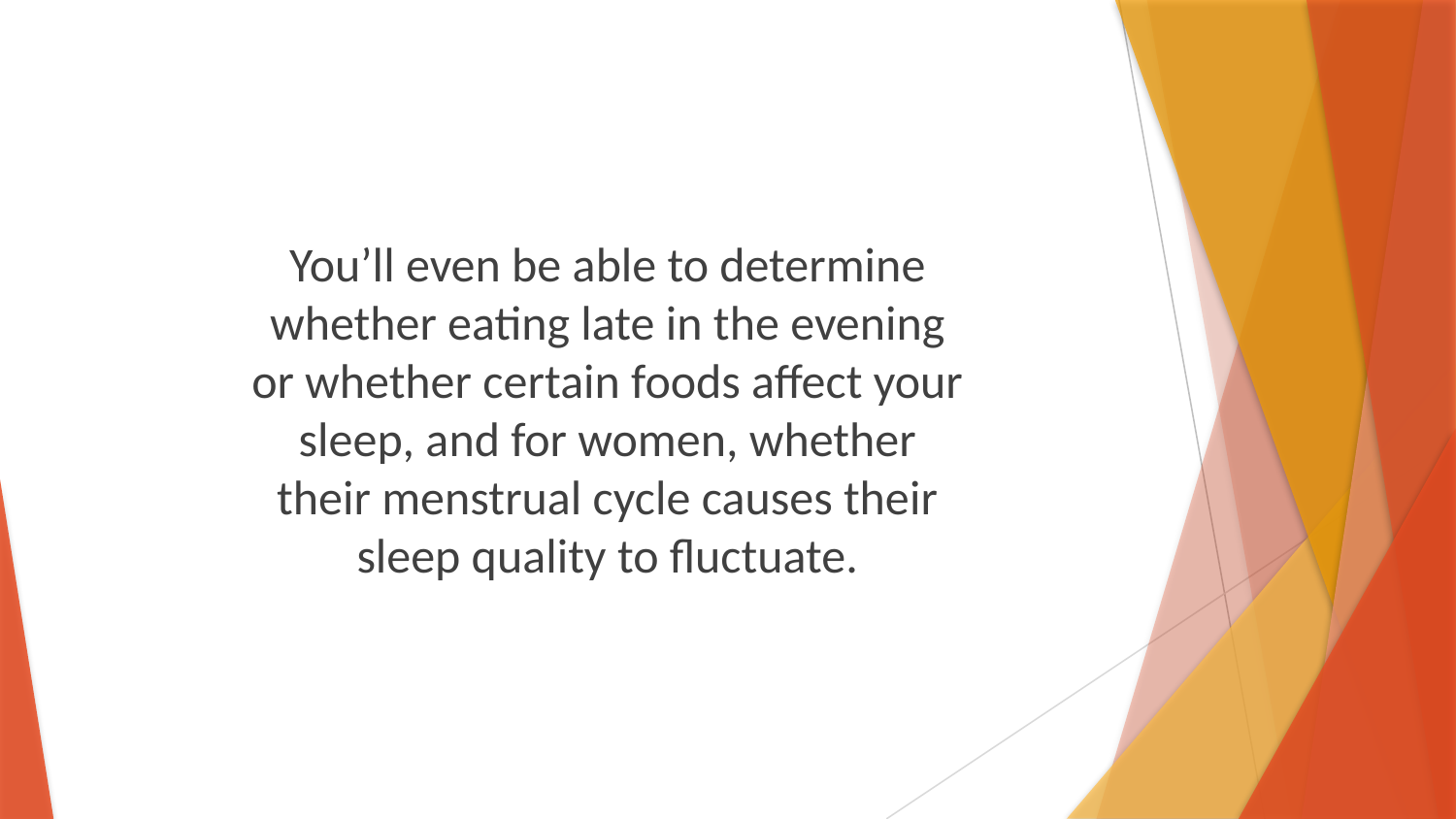

You’ll even be able to determine whether eating late in the evening or whether certain foods affect your sleep, and for women, whether their menstrual cycle causes their sleep quality to fluctuate.